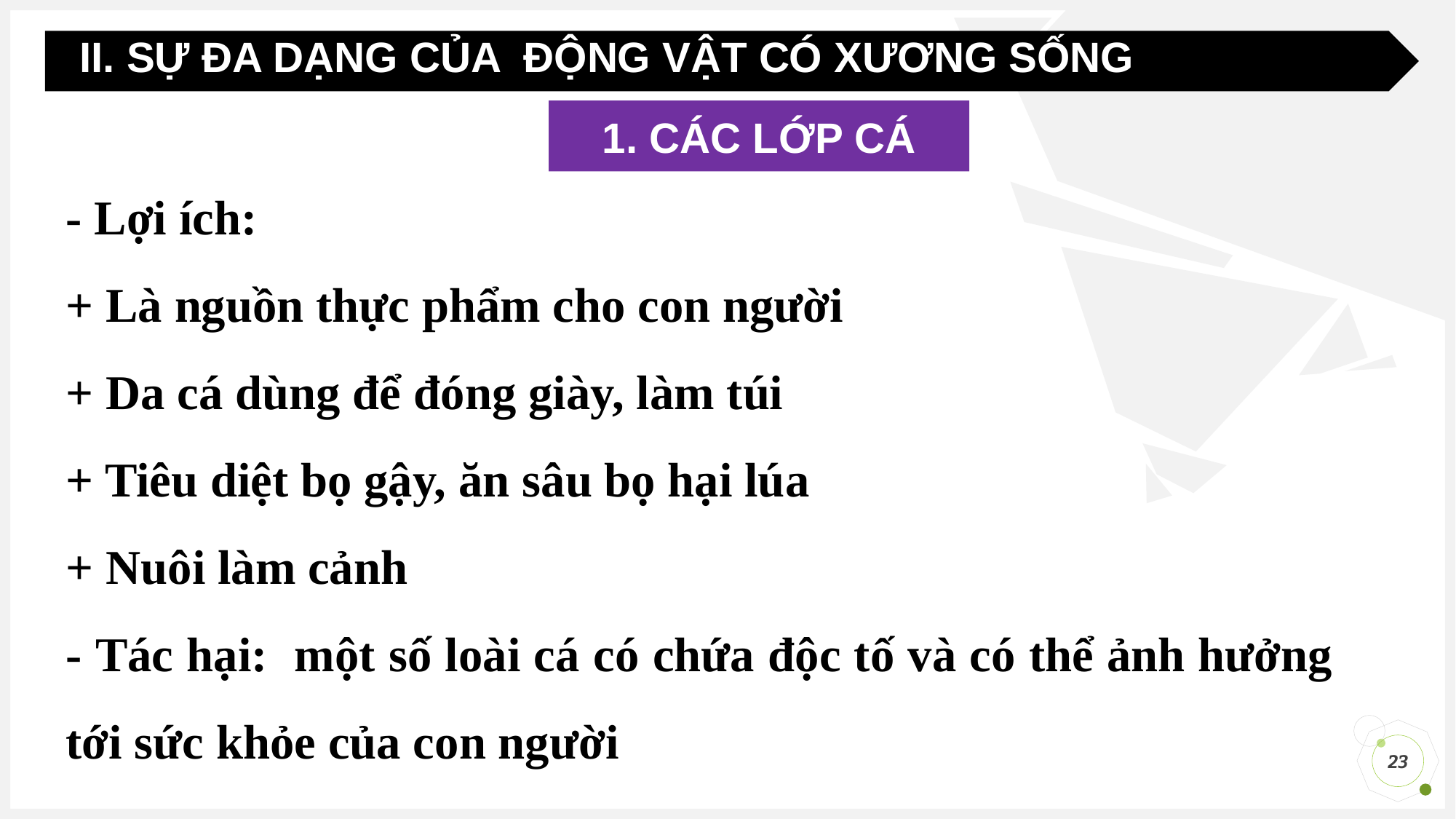

II. SỰ ĐA DẠNG CỦA  ĐỘNG VẬT CÓ XƯƠNG SỐNG
1. CÁC LỚP CÁ
- Lợi ích:
+ Là nguồn thực phẩm cho con người
+ Da cá dùng để đóng giày, làm túi
+ Tiêu diệt bọ gậy, ăn sâu bọ hại lúa
+ Nuôi làm cảnh
- Tác hại:  một số loài cá có chứa độc tố và có thể ảnh hưởng tới sức khỏe của con người
23